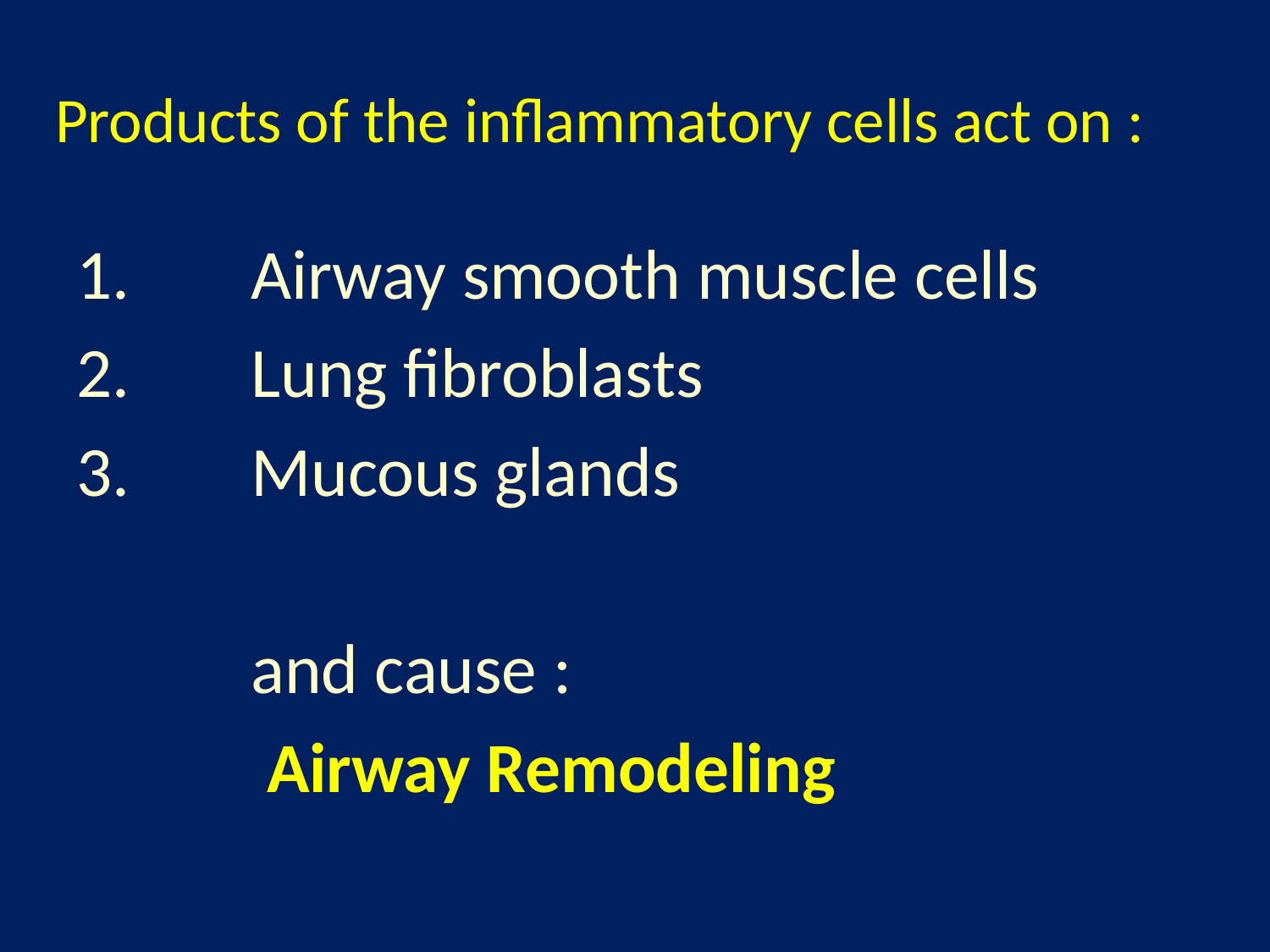

# Products of the inflammatory cells act on :
 	Airway smooth muscle cells
  	Lung fibroblasts
3.   	Mucous glands

 		and cause :
            Airway Remodeling